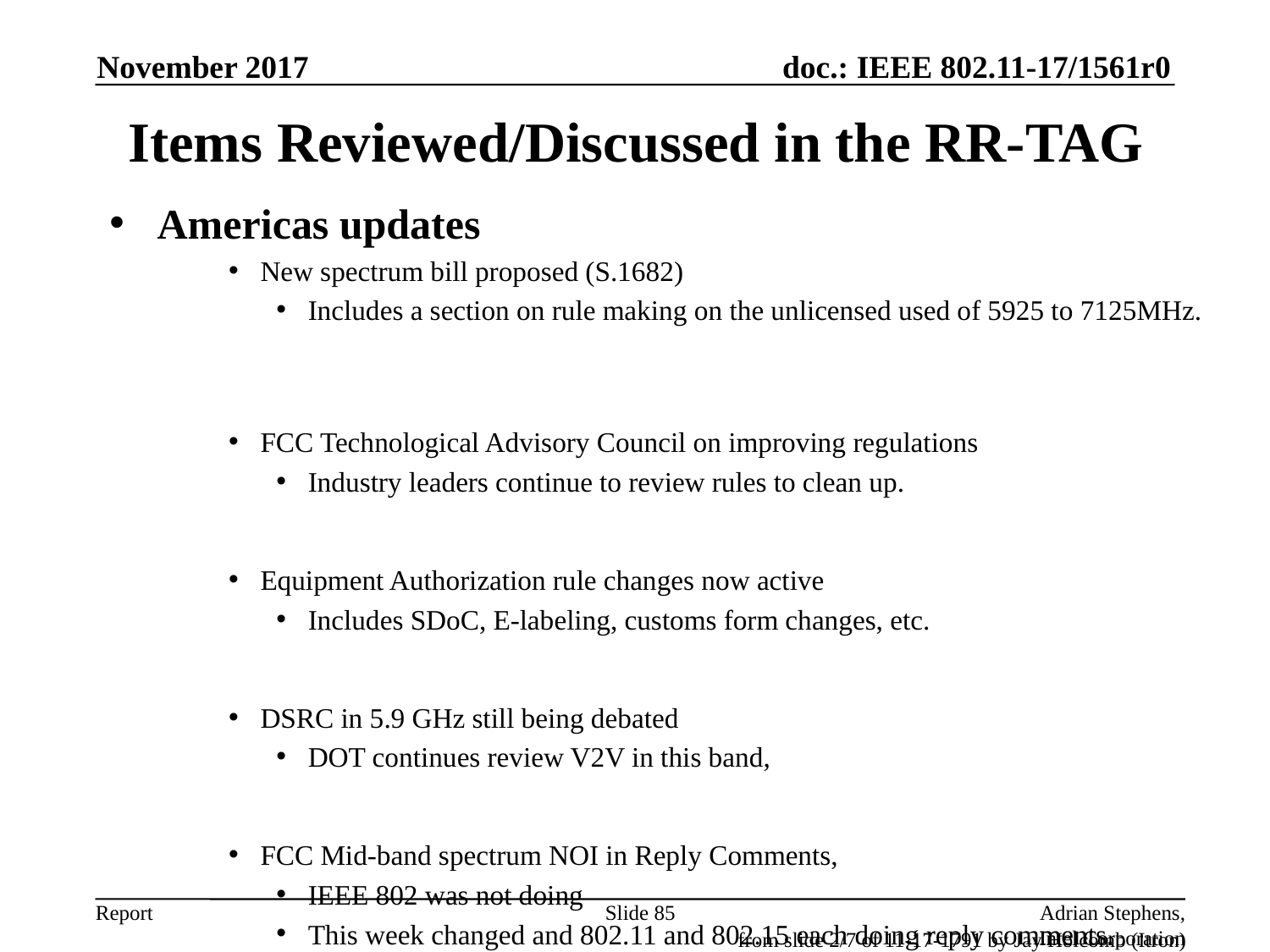

November 2017
# Items Reviewed/Discussed in the RR-TAG

Americas updates
New spectrum bill proposed (S.1682)
Includes a section on rule making on the unlicensed used of 5925 to 7125MHz.

FCC Technological Advisory Council on improving regulations
Industry leaders continue to review rules to clean up.

Equipment Authorization rule changes now active
Includes SDoC, E-labeling, customs form changes, etc.

DSRC in 5.9 GHz still being debated
DOT continues review V2V in this band,

FCC Mid-band spectrum NOI in Reply Comments,
IEEE 802 was not doing
This week changed and 802.11 and 802.15 each doing reply comments.

Slide 85
Adrian Stephens, Intel Corporation
from slide 2/7 of 11-17-1791 by Jay Holcomb (Itron)